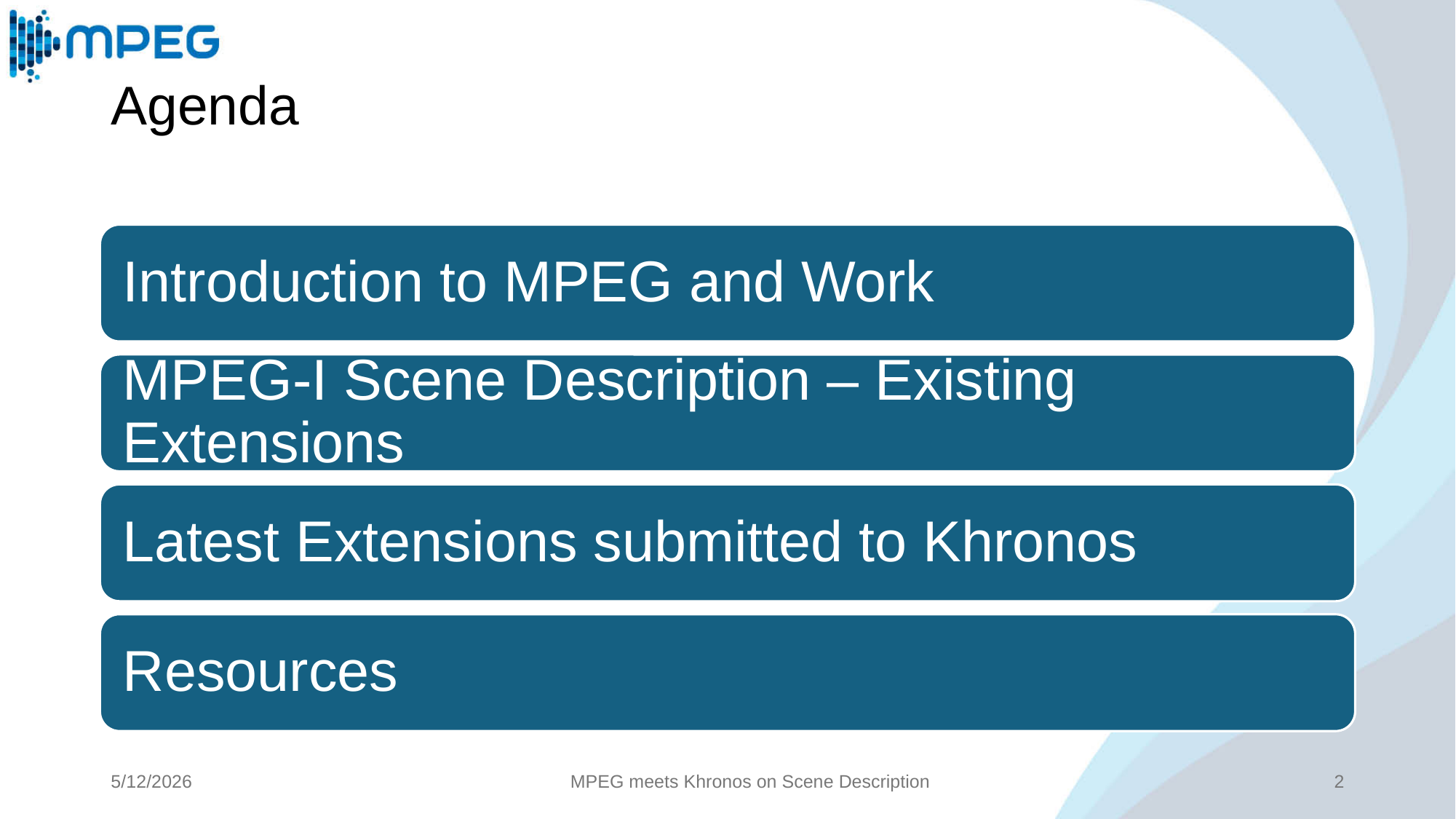

# Agenda
Introduction to MPEG and Work
MPEG-I Scene Description – Existing Extensions
Latest Extensions submitted to Khronos
Resources
5/12/2026
MPEG meets Khronos on Scene Description
2